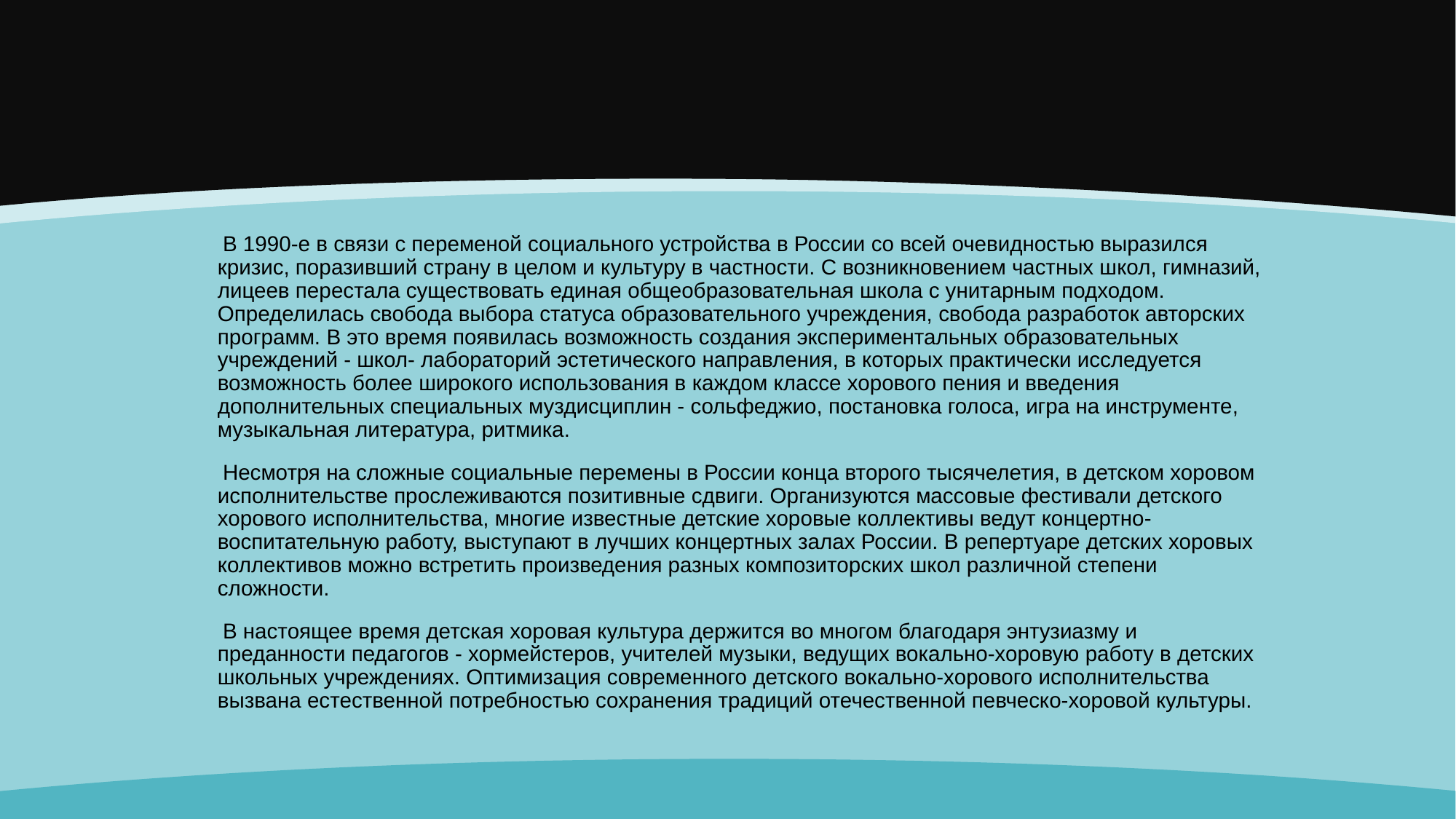

#
     В 1990-е в связи с переменой социального устройства в России со всей очевидностью выразился кризис, поразивший страну в целом и культуру в частности. С возникновением частных школ, гимназий, лицеев перестала существовать единая общеобразовательная школа с унитарным подходом. Определилась свобода выбора статуса образовательного учреждения, свобода разработок авторских программ. В это время появилась возможность создания экспериментальных образовательных учреждений - школ- лабораторий эстетического направления, в которых практически исследуется возможность более широкого использования в каждом классе хорового пения и введения дополнительных специальных муздисциплин - сольфеджио, постановка голоса, игра на инструменте, музыкальная литература, ритмика.
     Несмотря на сложные социальные перемены в России конца второго тысячелетия, в детском хоровом исполнительстве прослеживаются позитивные сдвиги. Организуются массовые фестивали детского хорового исполнительства, многие известные детские хоровые коллективы ведут концертно-воспитательную работу, выступают в лучших концертных залах России. В репертуаре детских хоровых коллективов можно встретить произведения разных композиторских школ различной степени сложности.
     В настоящее время детская хоровая культура держится во многом благодаря энтузиазму и преданности педагогов - хормейстеров, учителей музыки, ведущих вокально-хоровую работу в детских школьных учреждениях. Оптимизация современного детского вокально-хорового исполнительства вызвана естественной потребностью сохранения традиций отечественной певческо-хоровой культуры.